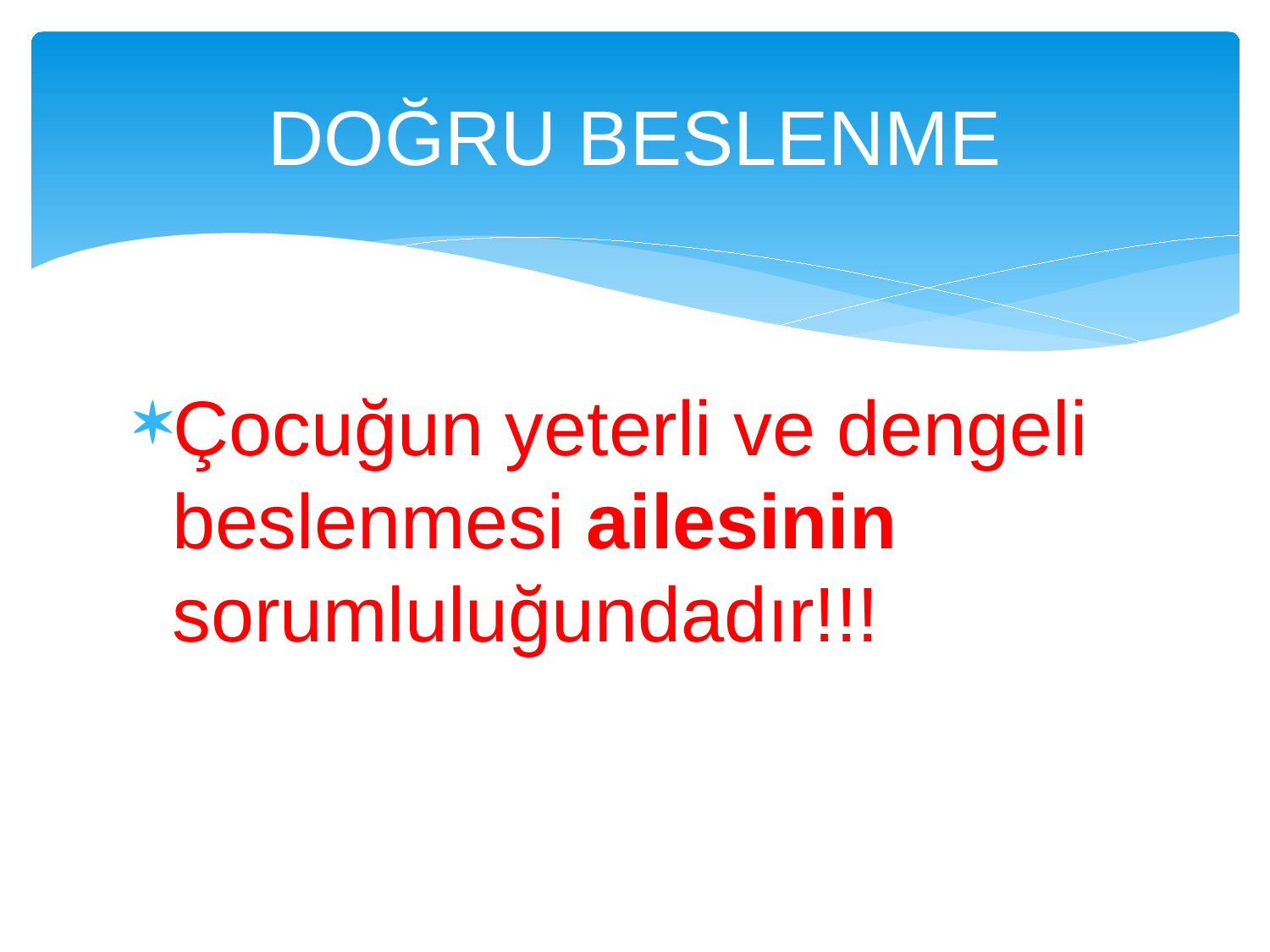

# DOĞRU BESLENME
Çocuğun yeterli ve dengeli beslenmesi ailesinin sorumluluğundadır!!!